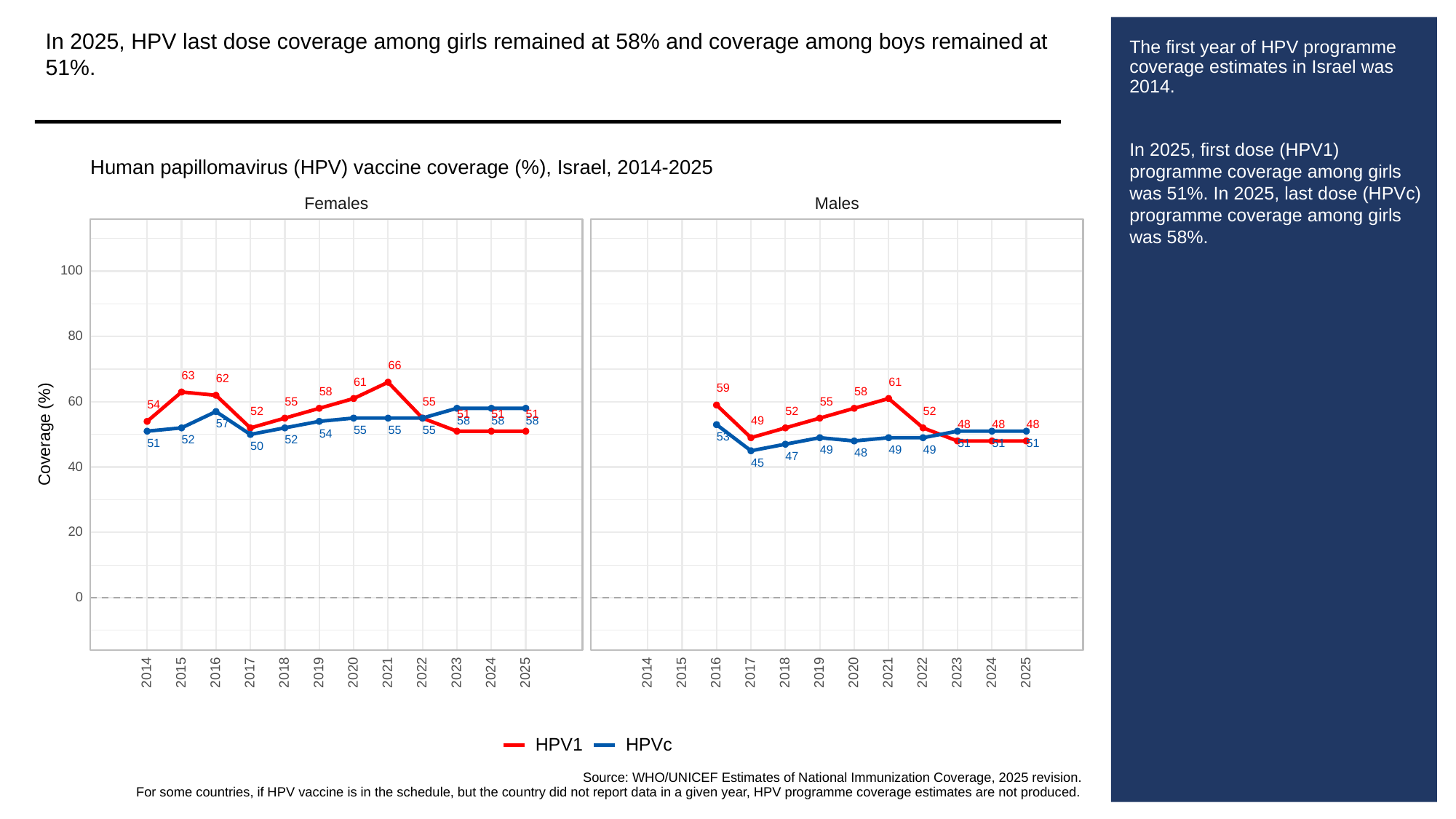

In 2025, HPV last dose coverage among girls remained at 58% and coverage among boys remained at 51%.
# The first year of HPV programme coverage estimates in Israel was 2014.

In 2025, first dose (HPV1) programme coverage among girls was 51%. In 2025, last dose (HPVc) programme coverage among girls was 58%.

Human papillomavirus (HPV) vaccine coverage (%), Israel, 2014-2025
Females
Males

100

80

66

63
62
61
61

59
58
58

60
55
55
55

54

52
52
52

51
51
51

58
58
58
49

57
48
48
48

55
55
55
Coverage (%)

54

53

52
52

51
51
51
51

50
49
49
49

48
47
45
40

20

0

2023
2023
2014
2015
2016
2017
2018
2019
2020
2021
2022
2024
2025
2014
2015
2016
2017
2018
2019
2020
2021
2022
2024
2025
HPVc
HPV1

Source: WHO/UNICEF Estimates of National Immunization Coverage, 2025 revision.
For some countries, if HPV vaccine is in the schedule, but the country did not report data in a given year, HPV programme coverage estimates are not produced.